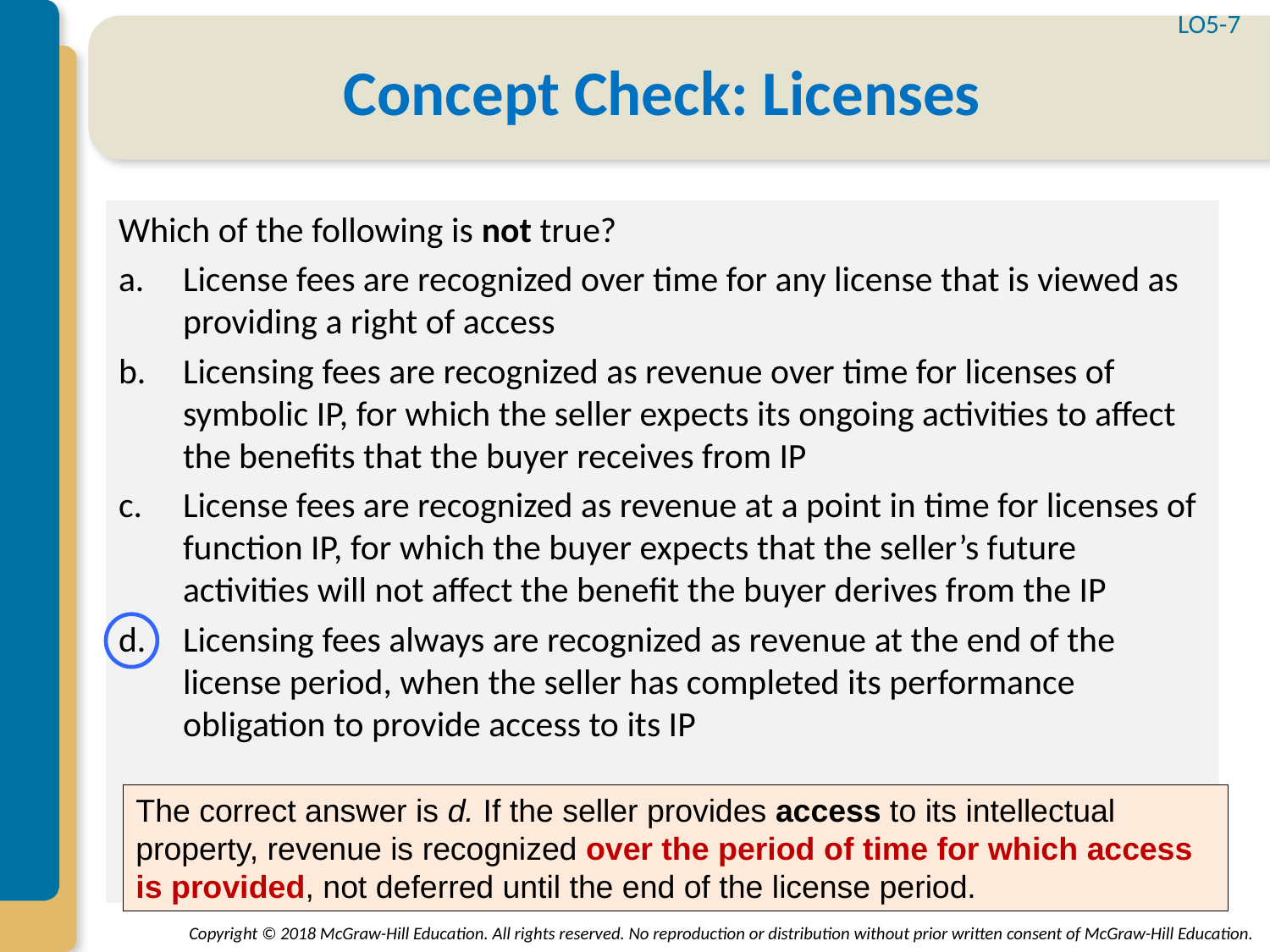

LO5-7
# Concept Check: Licenses
Which of the following is not true?
License fees are recognized over time for any license that is viewed as providing a right of access
Licensing fees are recognized as revenue over time for licenses of symbolic IP, for which the seller expects its ongoing activities to affect the benefits that the buyer receives from IP
License fees are recognized as revenue at a point in time for licenses of function IP, for which the buyer expects that the seller’s future activities will not affect the benefit the buyer derives from the IP
Licensing fees always are recognized as revenue at the end of the license period, when the seller has completed its performance obligation to provide access to its IP

The correct answer is d. If the seller provides access to its intellectual property, revenue is recognized over the period of time for which access is provided, not deferred until the end of the license period.